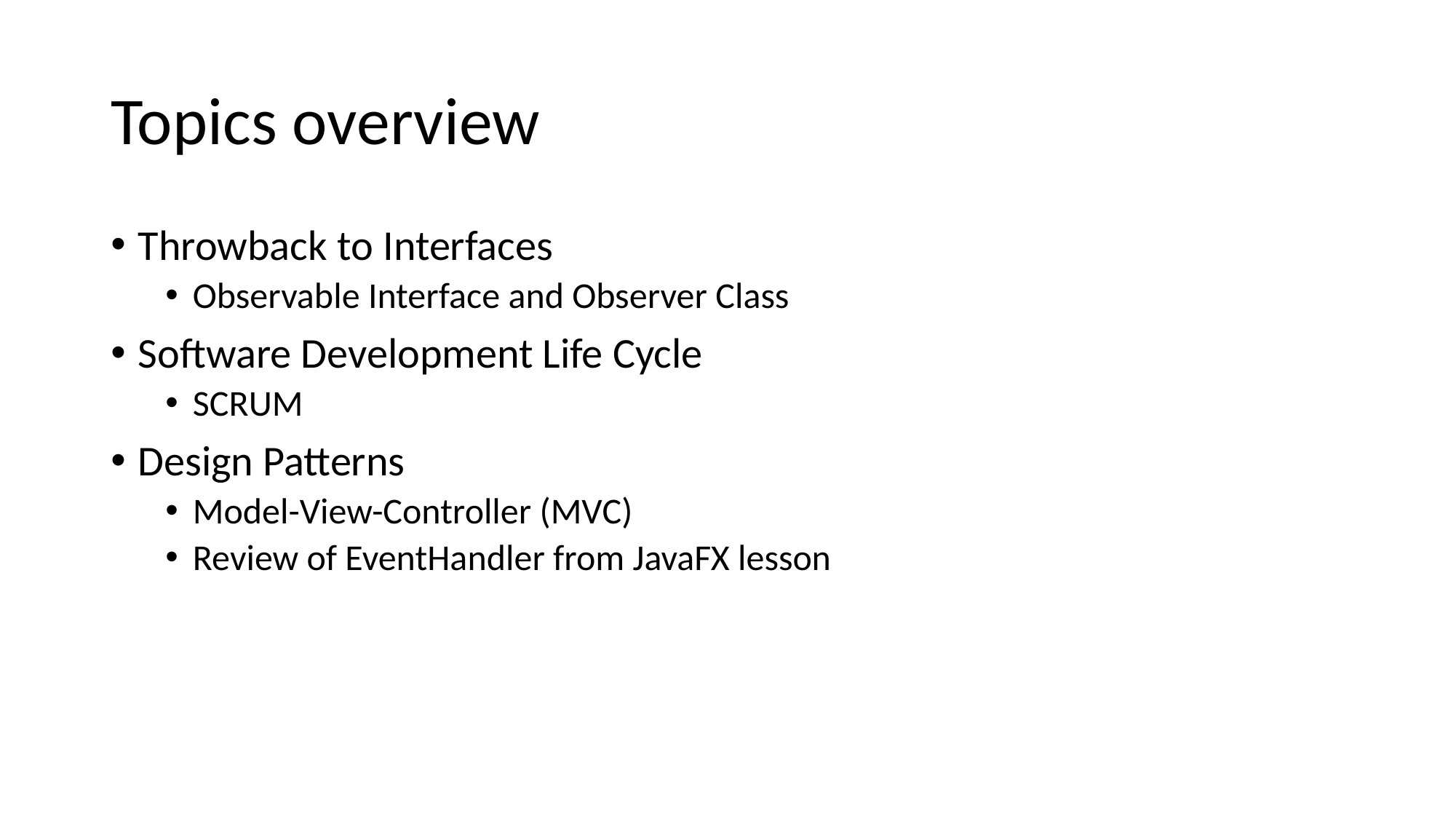

# Topics overview
Throwback to Interfaces
Observable Interface and Observer Class
Software Development Life Cycle
SCRUM
Design Patterns
Model-View-Controller (MVC)
Review of EventHandler from JavaFX lesson